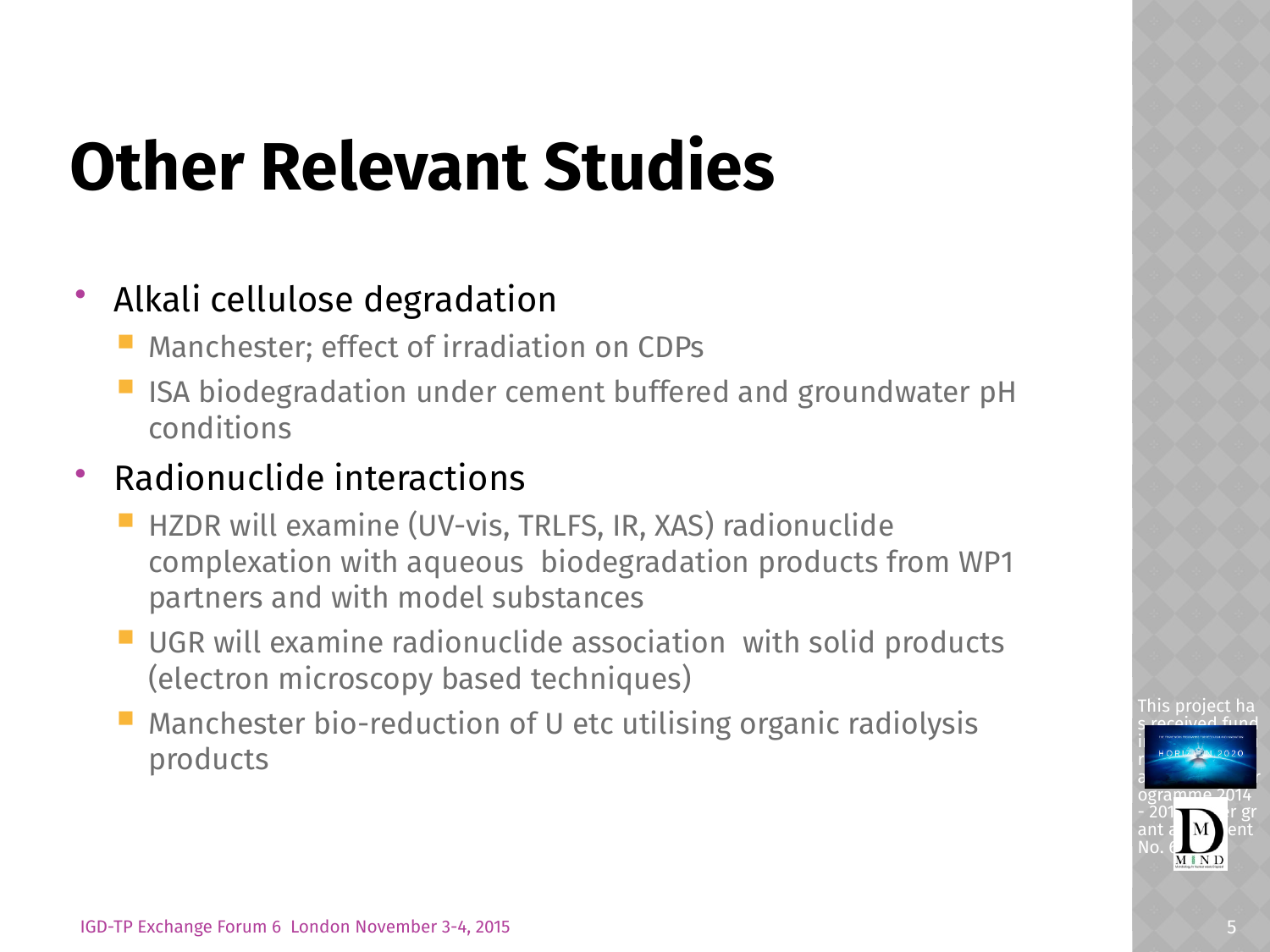

# Other Relevant Studies

Alkali cellulose degradation
Manchester; effect of irradiation on CDPs
ISA biodegradation under cement buffered and groundwater pH conditions
Radionuclide interactions
HZDR will examine (UV-vis, TRLFS, IR, XAS) radionuclide complexation with aqueous  biodegradation products from WP1 partners and with model substances
UGR will examine radionuclide association  with solid products (electron microscopy based techniques)
Manchester bio-reduction of U etc utilising organic radiolysis products

This project has received funding from the Euratom research and  training programme 2014 - 2018 under grant agreement No. 661880
5